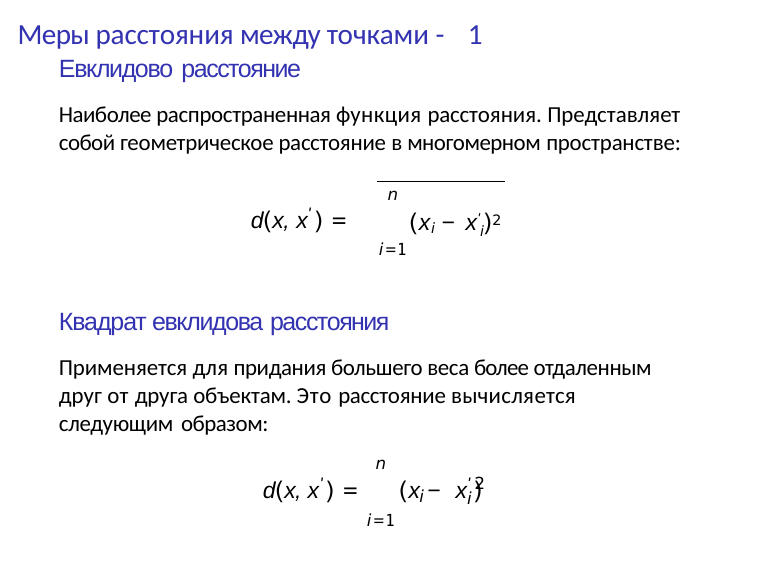

# Меры расстояния между точками - 1
Евклидово расстояние
Наиболее распространенная функция расстояния. Представляет  собой геометрическое расстояние в многомерном пространстве:

n

'
d(x, x ) =
(xi − x'i)2
i=1
Квадрат евклидова расстояния
Применяется для придания большего веса более отдаленным  друг от друга объектам. Это расстояние вычисляется  следующим образом:
n

'
' 2
d(x, x ) =	(x − x )
i
i
i=1